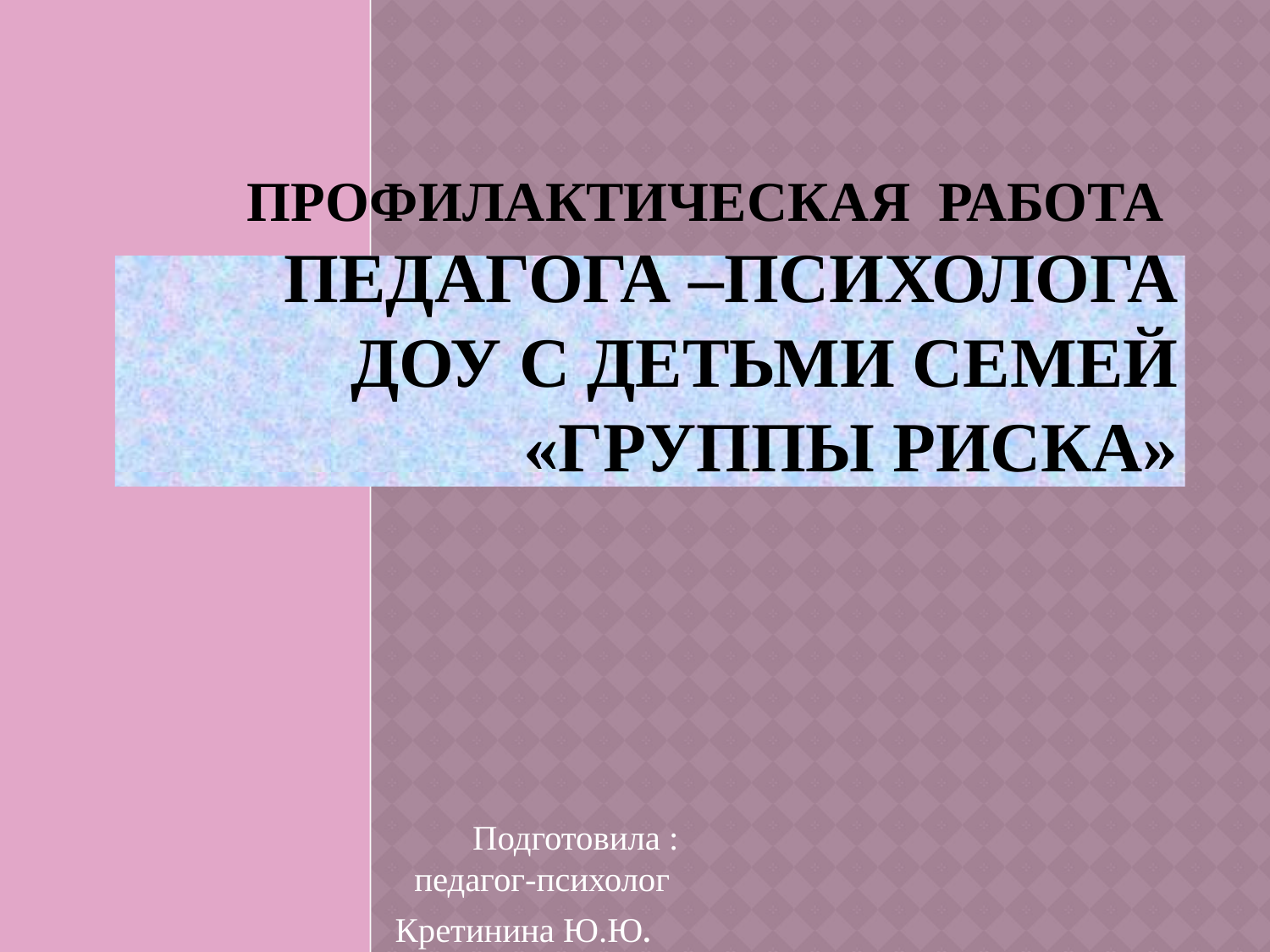

# Профилактическая  работа педагога –психолога ДОУ с детьми семей «группы риска»
Подготовила : педагог-психолог
Кретинина Ю.Ю.